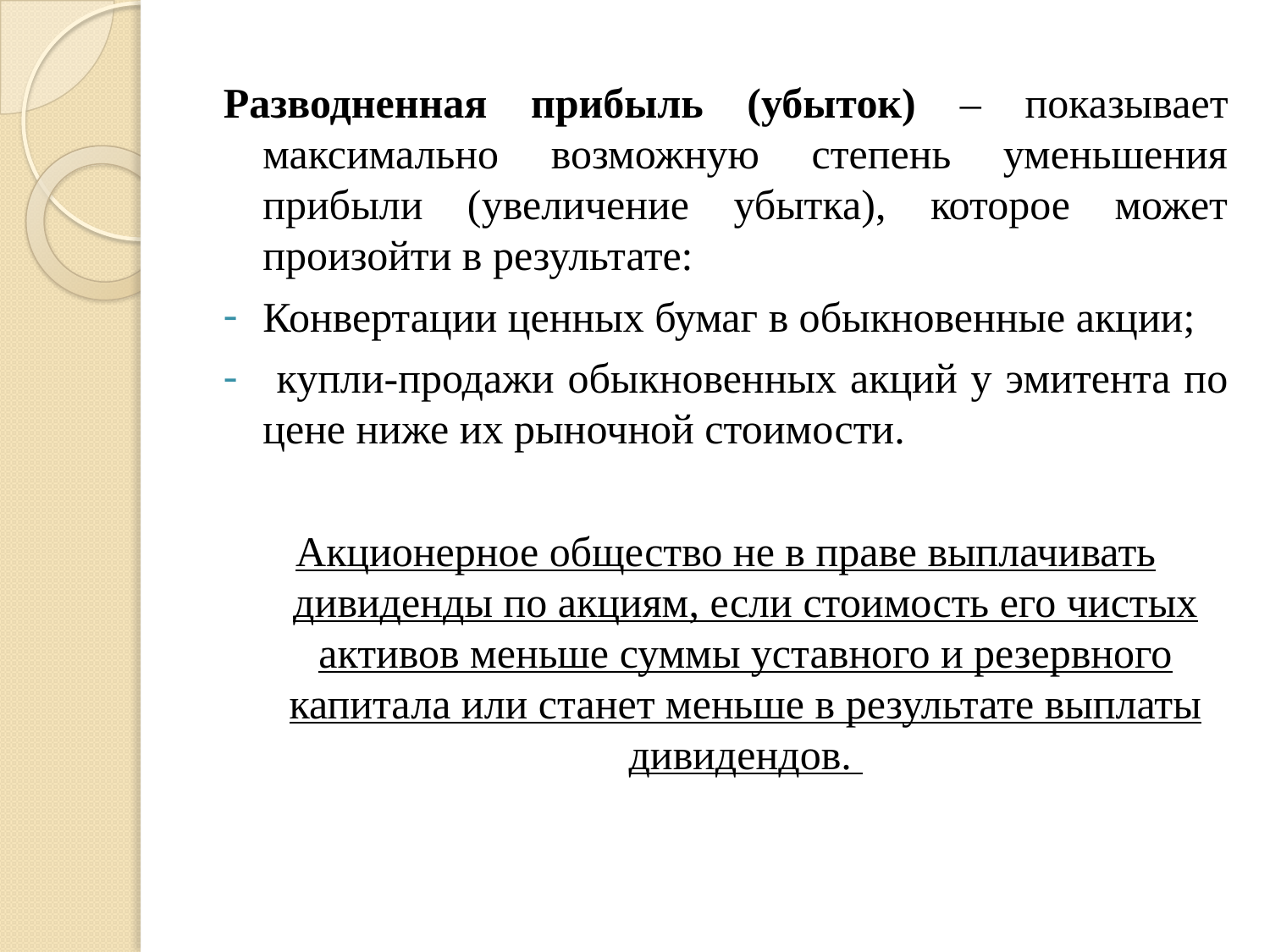

Разводненная прибыль (убыток) – показывает максимально возможную степень уменьшения прибыли (увеличение убытка), которое может произойти в результате:
Конвертации ценных бумаг в обыкновенные акции;
 купли-продажи обыкновенных акций у эмитента по цене ниже их рыночной стоимости.

Акционерное общество не в праве выплачивать дивиденды по акциям, если стоимость его чистых активов меньше суммы уставного и резервного капитала или станет меньше в результате выплаты дивидендов.